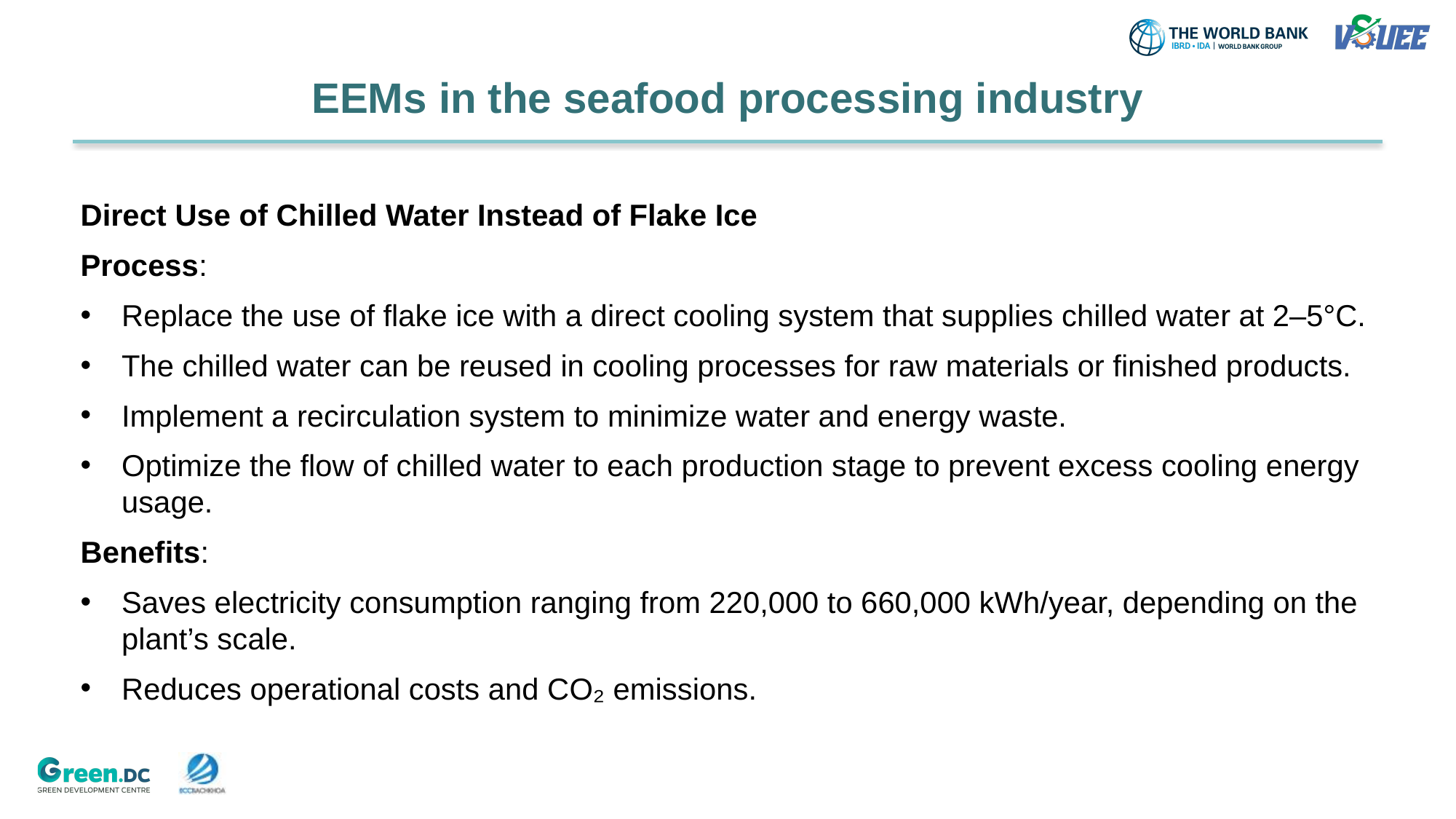

# EEMs in the seafood processing industry
Direct Use of Chilled Water Instead of Flake Ice
Process:
Replace the use of flake ice with a direct cooling system that supplies chilled water at 2–5°C.
The chilled water can be reused in cooling processes for raw materials or finished products.
Implement a recirculation system to minimize water and energy waste.
Optimize the flow of chilled water to each production stage to prevent excess cooling energy usage.
Benefits:
Saves electricity consumption ranging from 220,000 to 660,000 kWh/year, depending on the plant’s scale.
Reduces operational costs and CO₂ emissions.